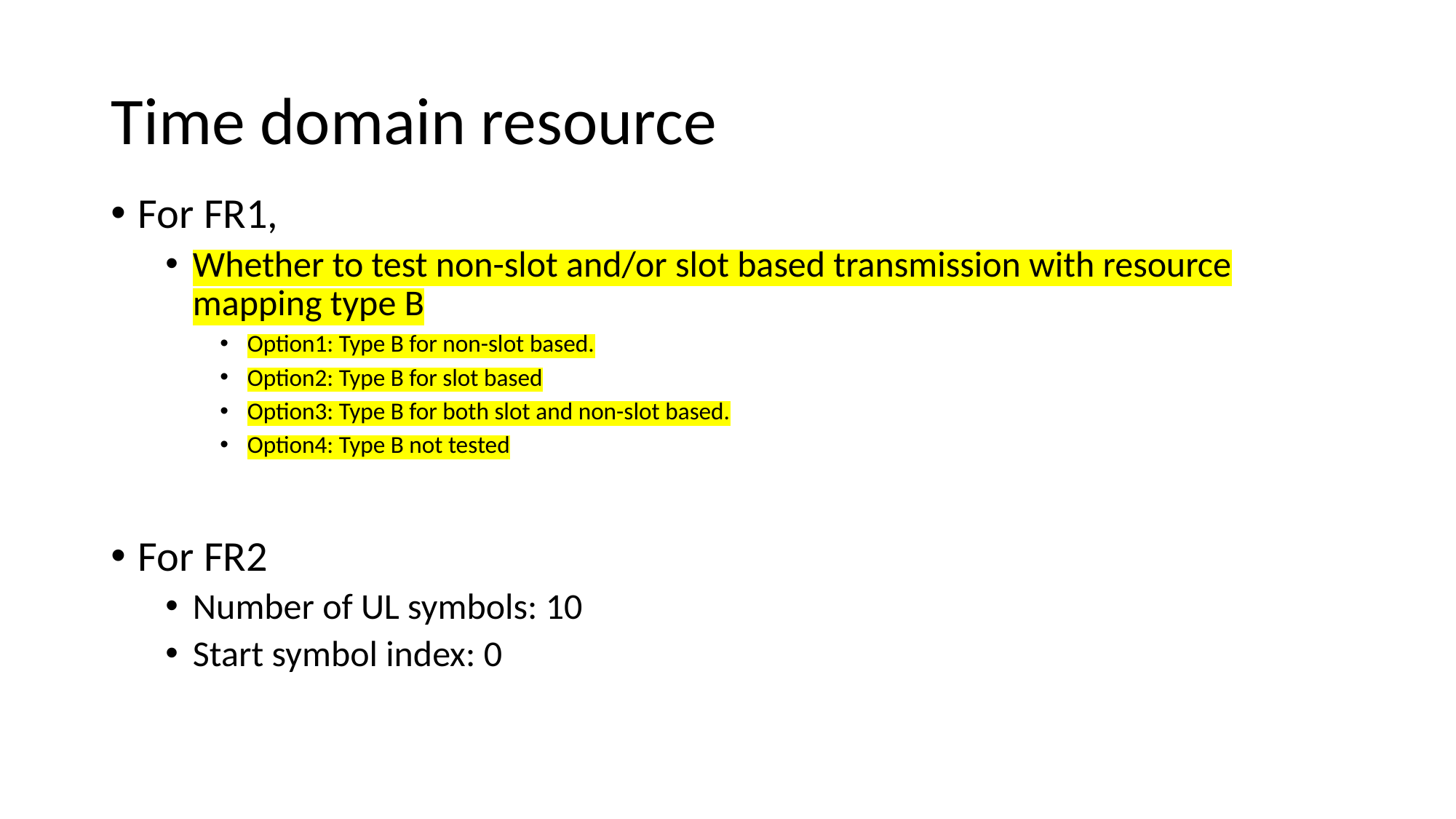

# Time domain resource
For FR1,
Whether to test non-slot and/or slot based transmission with resource mapping type B
Option1: Type B for non-slot based.
Option2: Type B for slot based
Option3: Type B for both slot and non-slot based.
Option4: Type B not tested

For FR2
Number of UL symbols: 10
Start symbol index: 0